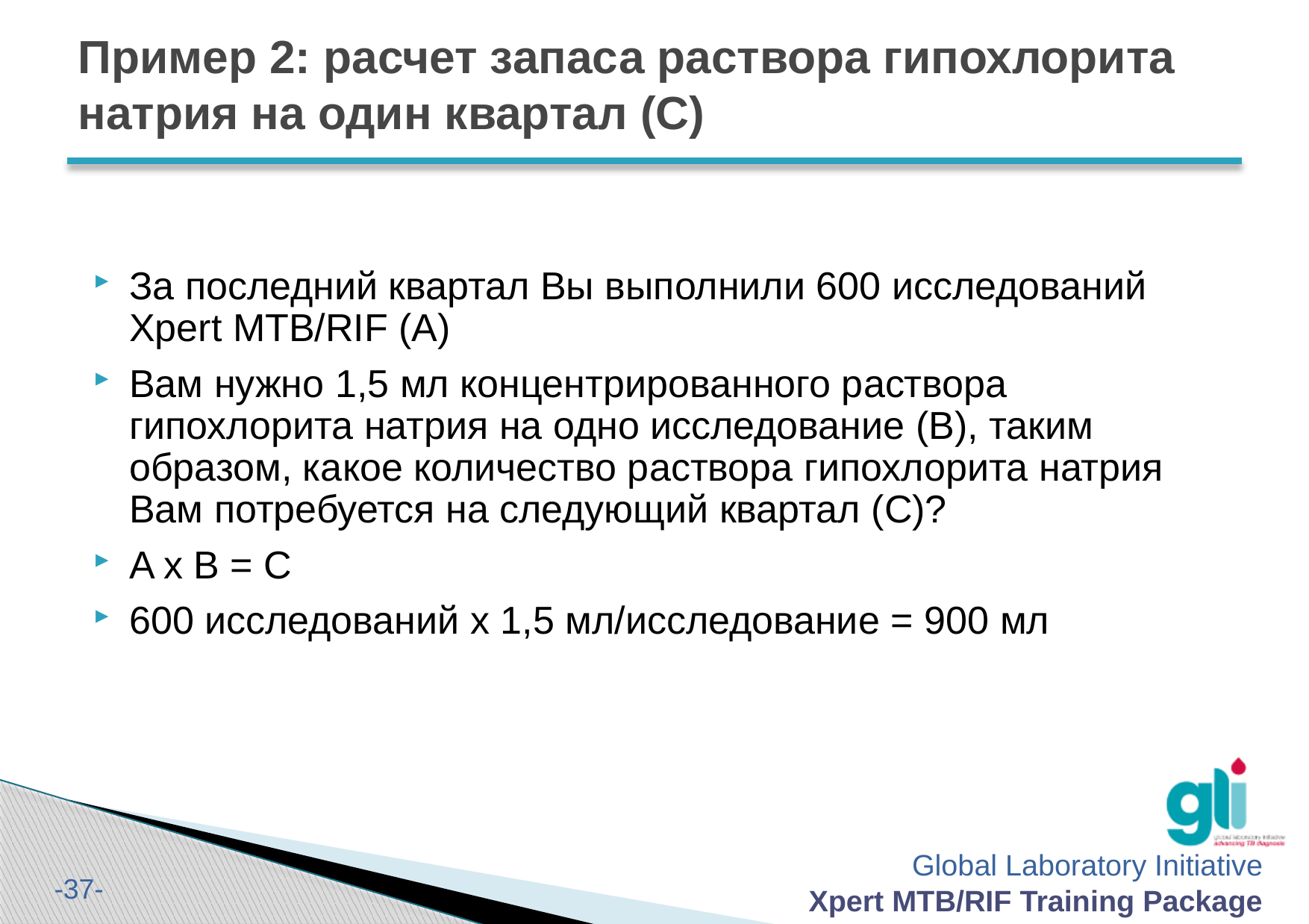

# Пример 2: расчет запаса раствора гипохлорита натрия на один квартал (C)

За последний квартал Вы выполнили 600 исследований Xpert MTB/RIF (A)
Вам нужно 1,5 мл концентрированного раствора гипохлорита натрия на одно исследование (B), таким образом, какое количество раствора гипохлорита натрия Вам потребуется на следующий квартал (C)?
A x B = C
600 исследований x 1,5 мл/исследование = 900 мл